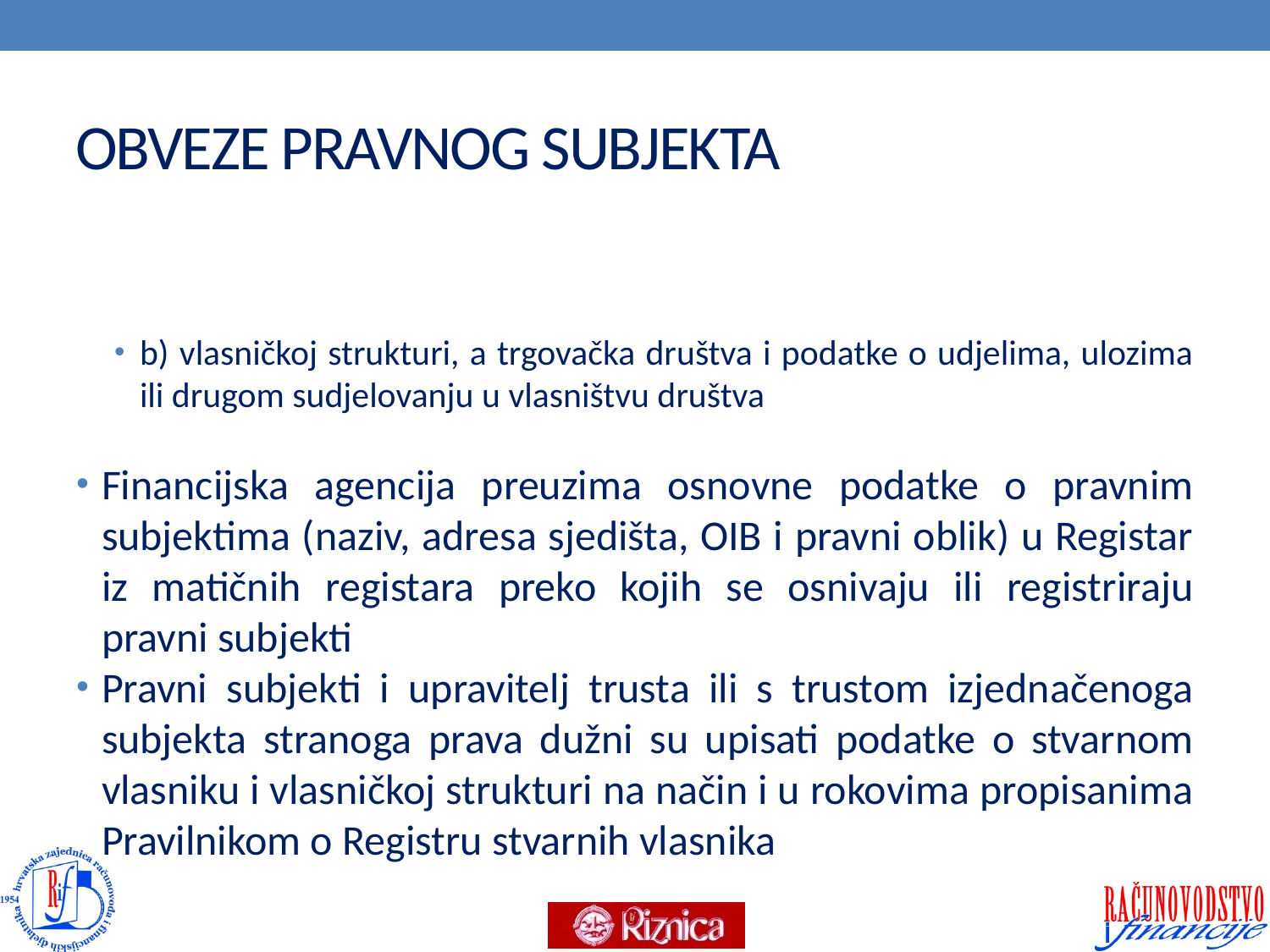

# OBVEZE PRAVNOG SUBJEKTA

b) vlasničkoj strukturi, a trgovačka društva i podatke o udjelima, ulozima ili drugom sudjelovanju u vlasništvu društva

Financijska agencija preuzima osnovne podatke o pravnim subjektima (naziv, adresa sjedišta, OIB i pravni oblik) u Registar iz matičnih registara preko kojih se osnivaju ili registriraju pravni subjekti
Pravni subjekti i upravitelj trusta ili s trustom izjednačenoga subjekta stranoga prava dužni su upisati podatke o stvarnom vlasniku i vlasničkoj strukturi na način i u rokovima propisanima Pravilnikom o Registru stvarnih vlasnika